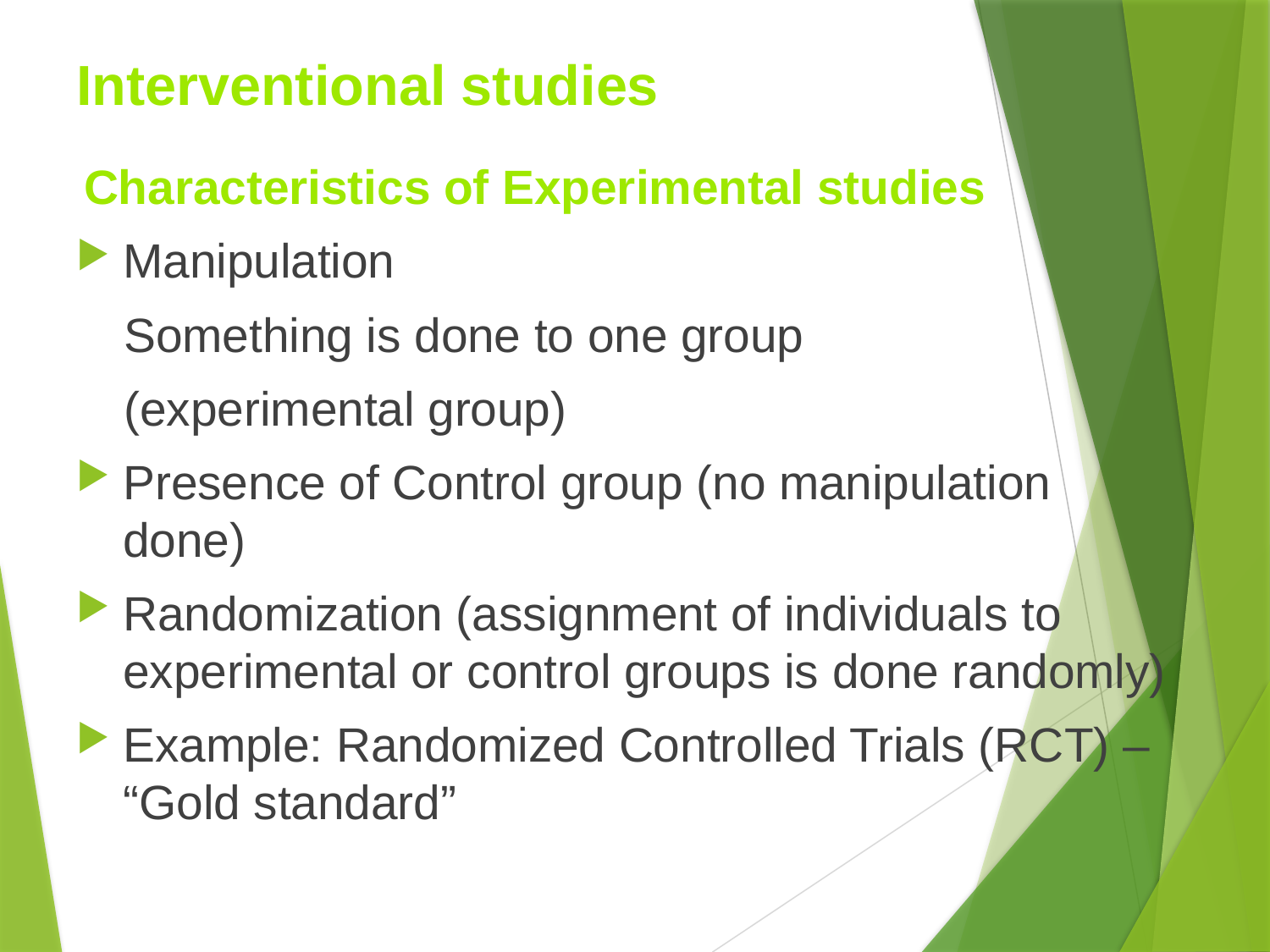

# Interventional studies
Characteristics of Experimental studies
Manipulation
   Something is done to one group
   (experimental group)
Presence of Control group (no manipulation done)
Randomization (assignment of individuals to experimental or control groups is done randomly)
Example: Randomized Controlled Trials (RCT) – “Gold standard”